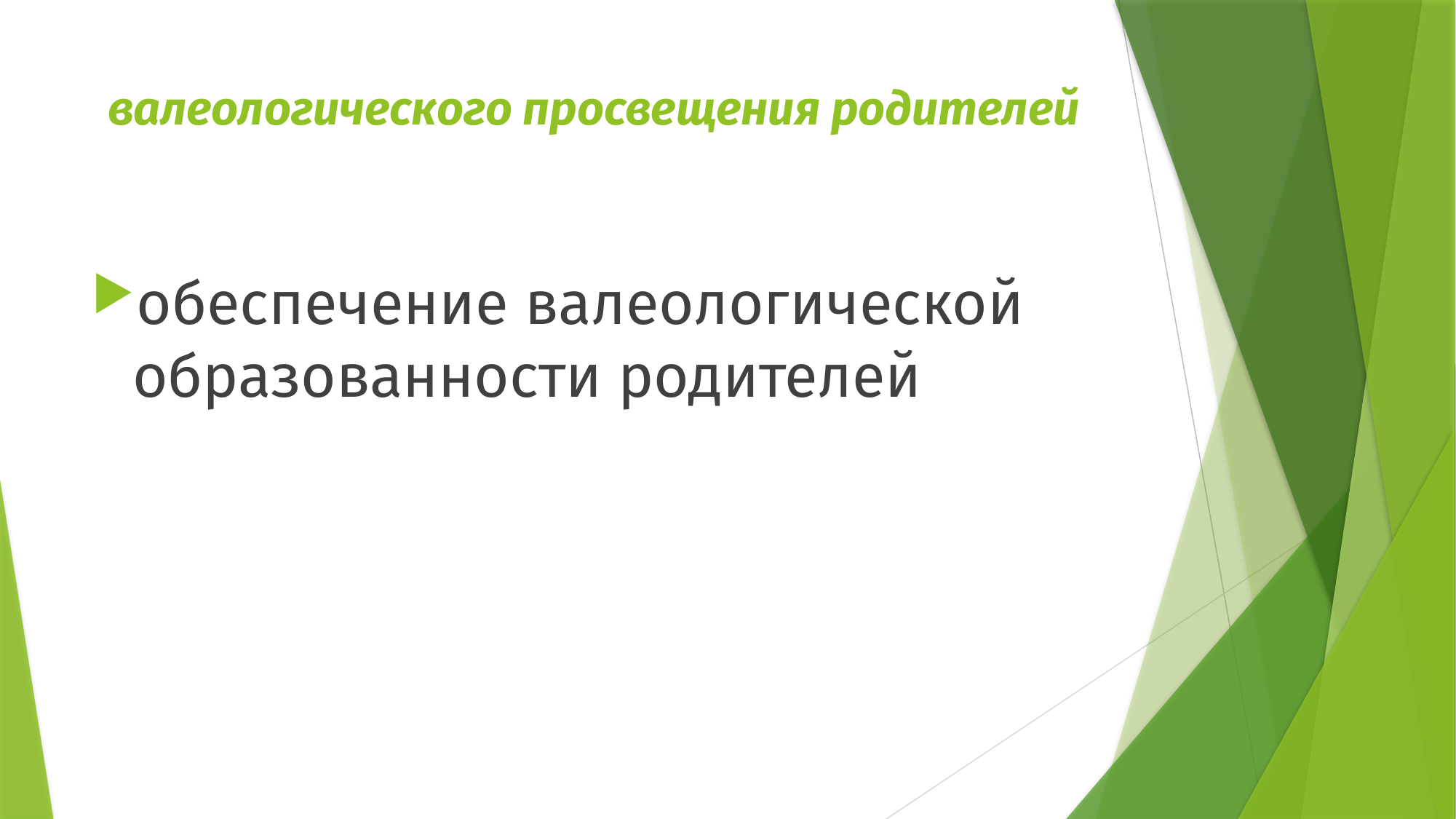

# валеологического просвещения родителей
обеспечение валеологической образованности родителей